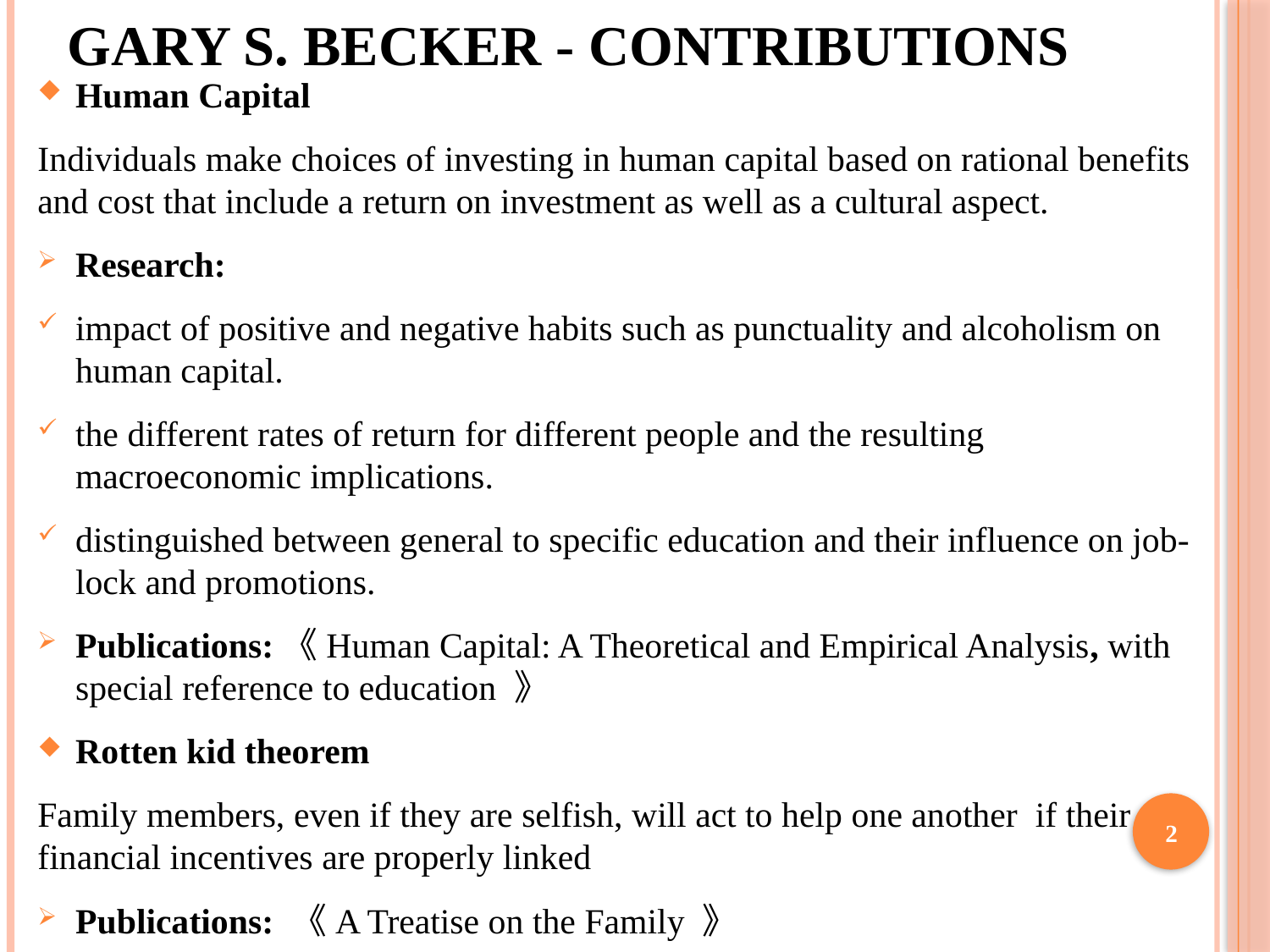

# Gary S. Becker - Contributions
Human Capital
Individuals make choices of investing in human capital based on rational benefits and cost that include a return on investment as well as a cultural aspect.
Research:
impact of positive and negative habits such as punctuality and alcoholism on human capital.
the different rates of return for different people and the resulting macroeconomic implications.
distinguished between general to specific education and their influence on job-lock and promotions.
Publications:《Human Capital: A Theoretical and Empirical Analysis, with special reference to education 》
Rotten kid theorem
Family members, even if they are selfish, will act to help one another  if their financial incentives are properly linked
Publications: 《A Treatise on the Family 》

2